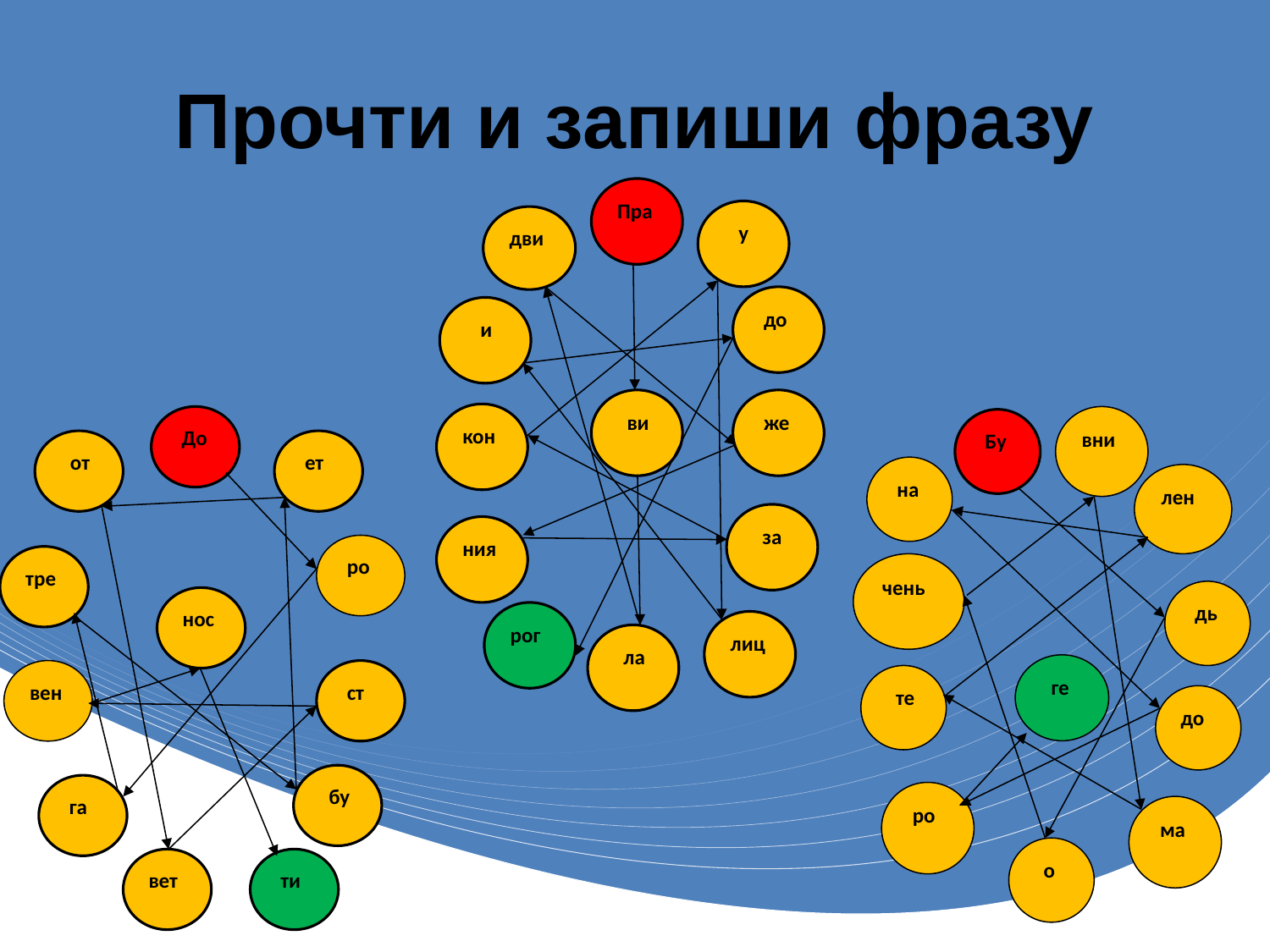

# Прочти и запиши фразу
Пра
   у
дви
 до
   и
  ви
 же
кон
  за
ния
рог
лиц
  ла
 До
  от
 ет
 ро
тре
нос
вен
 ст
  бу
 га
вет

 ти
вни
 Бу
 на
лен
чень
 дь
  ге
  те

до
 ро

 ма
  о